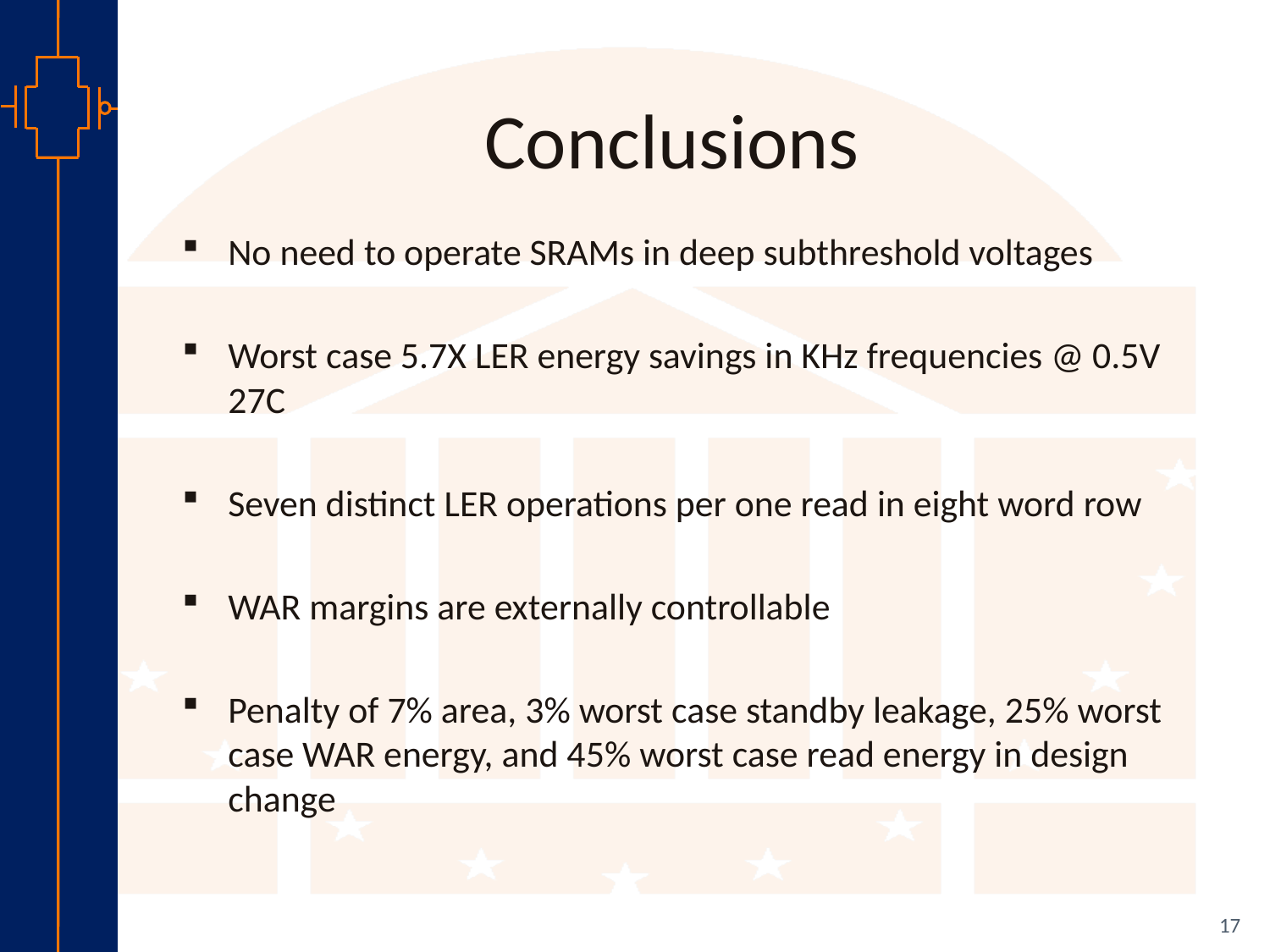

# Conclusions
No need to operate SRAMs in deep subthreshold voltages

Worst case 5.7X LER energy savings in KHz frequencies @ 0.5V 27C

Seven distinct LER operations per one read in eight word row

WAR margins are externally controllable

Penalty of 7% area, 3% worst case standby leakage, 25% worst case WAR energy, and 45% worst case read energy in design change

17